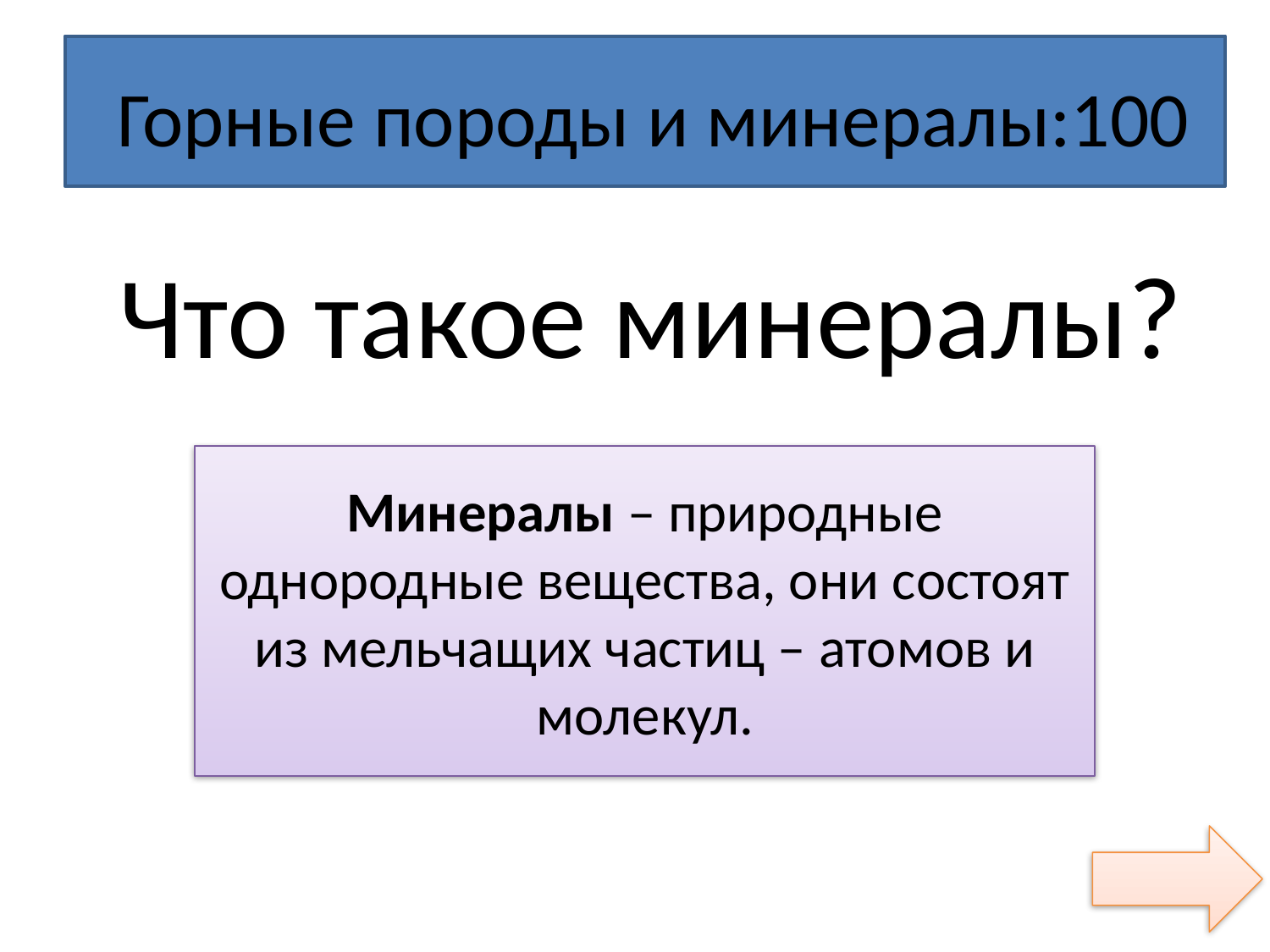

# Горные породы и минералы:100
Что такое минералы?
Минералы – природные однородные вещества, они состоят из мельчащих частиц – атомов и молекул.